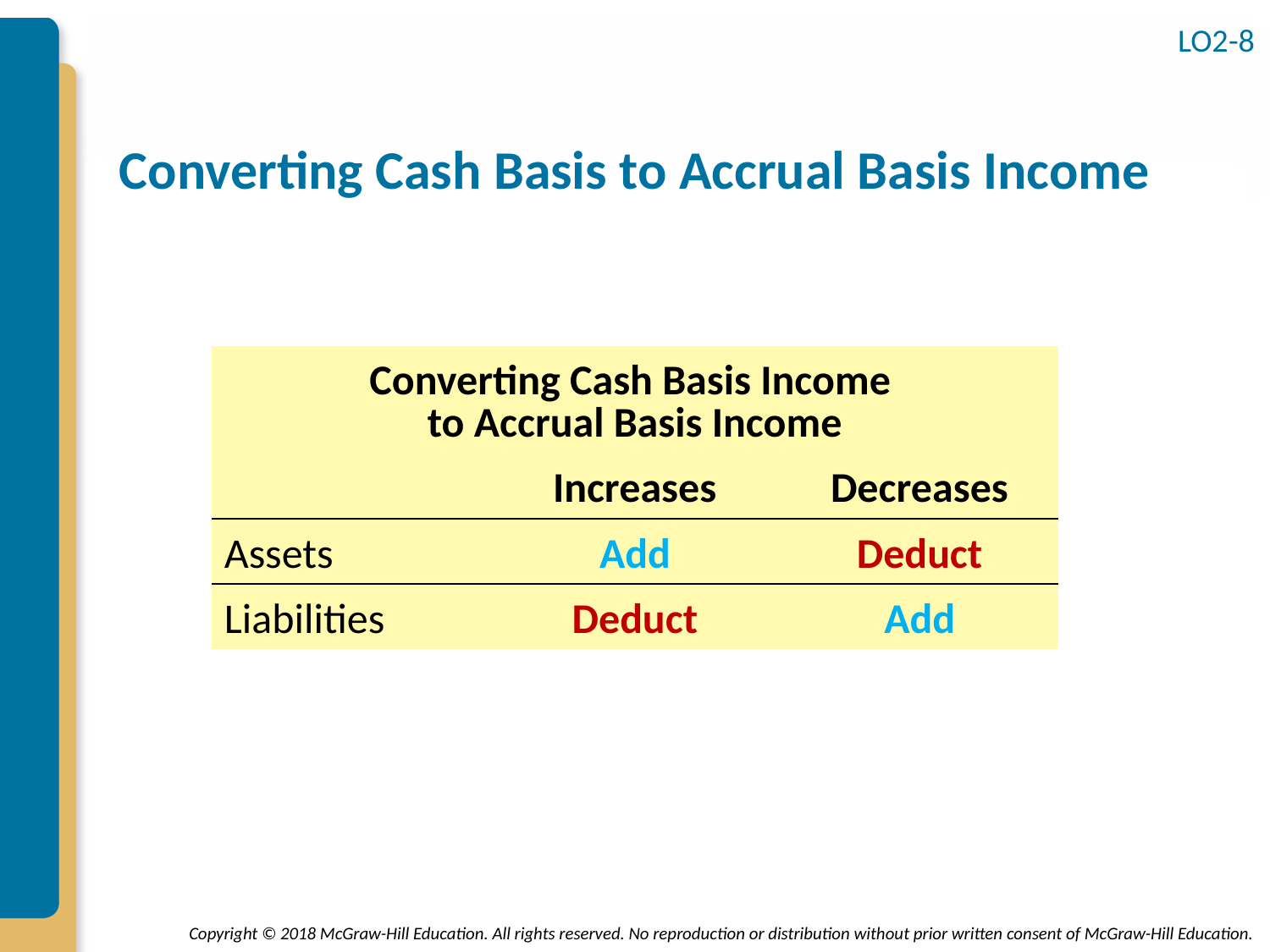

LO2-8
# Converting Cash Basis to Accrual Basis Income
| Converting Cash Basis Income to Accrual Basis Income |  |  |
| --- | --- | --- |
|  | Increases | Decreases |
| Assets | Add | Deduct |
| Liabilities | Deduct | Add |